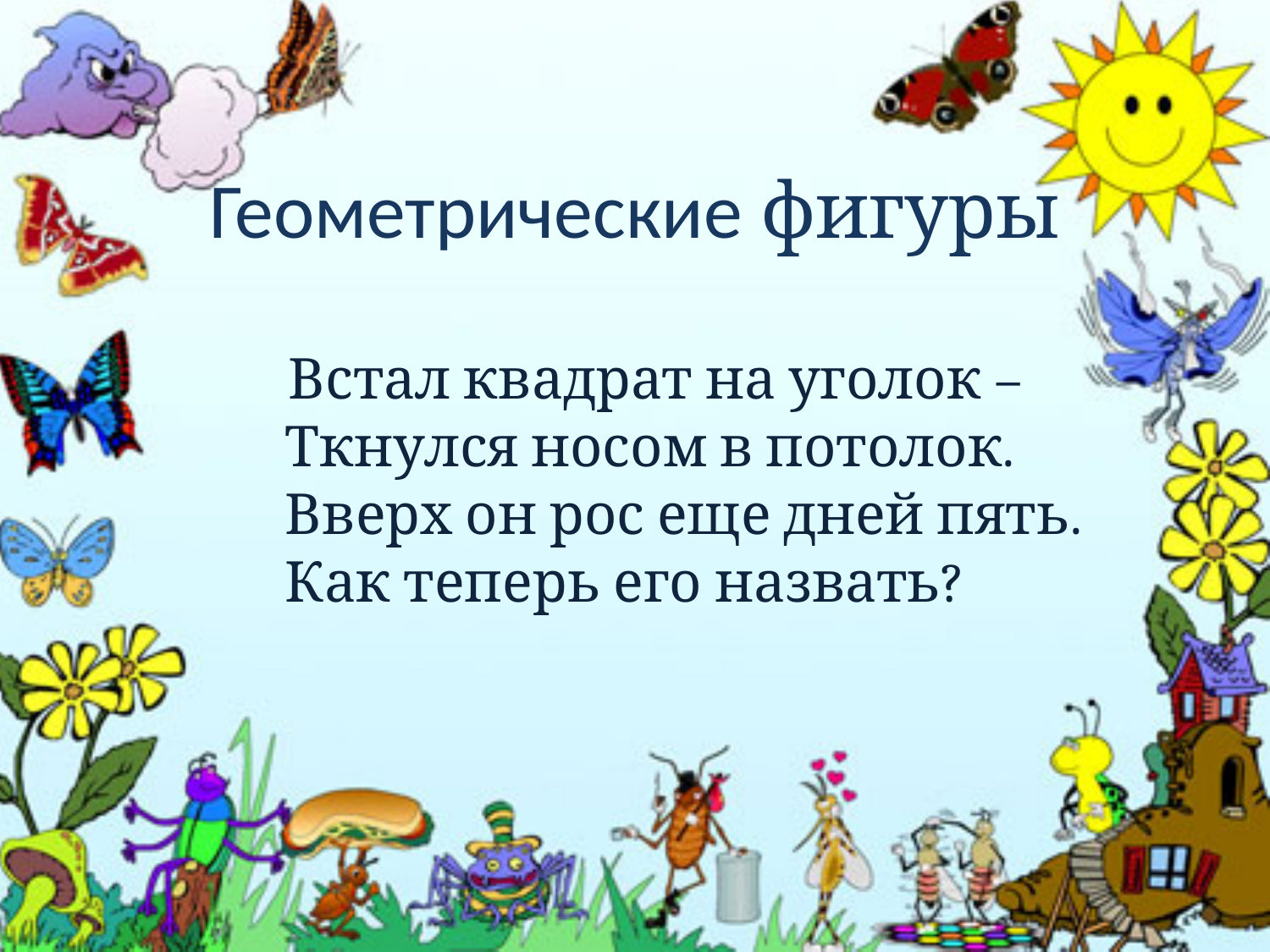

# Геометрические фигуры
    Встал квадрат на уголок –
Ткнулся носом в потолок.
Вверх он рос еще дней пять.
Как теперь его назвать?